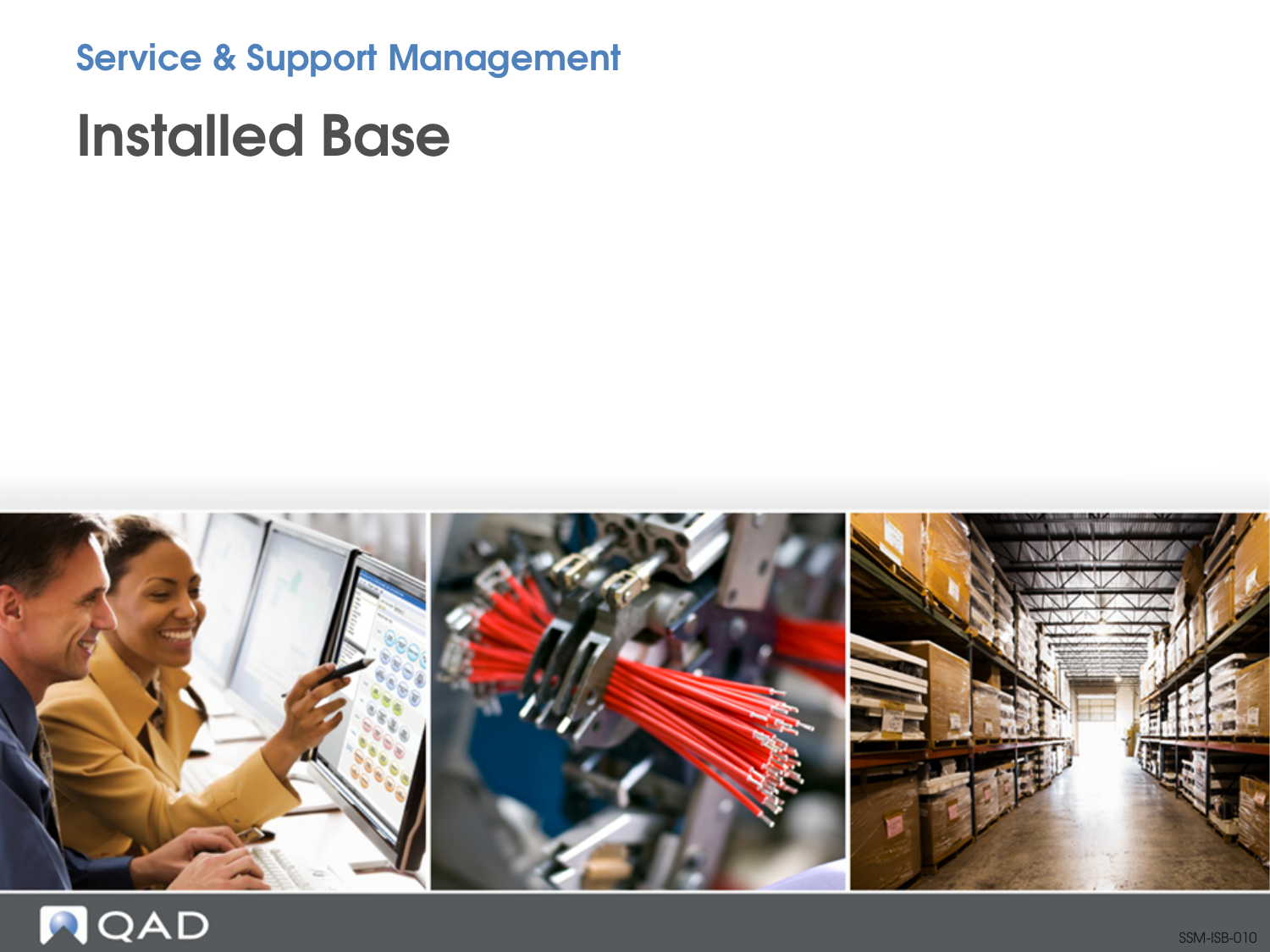

Service & Support Management
# Installed Base

SSM-ISB-010